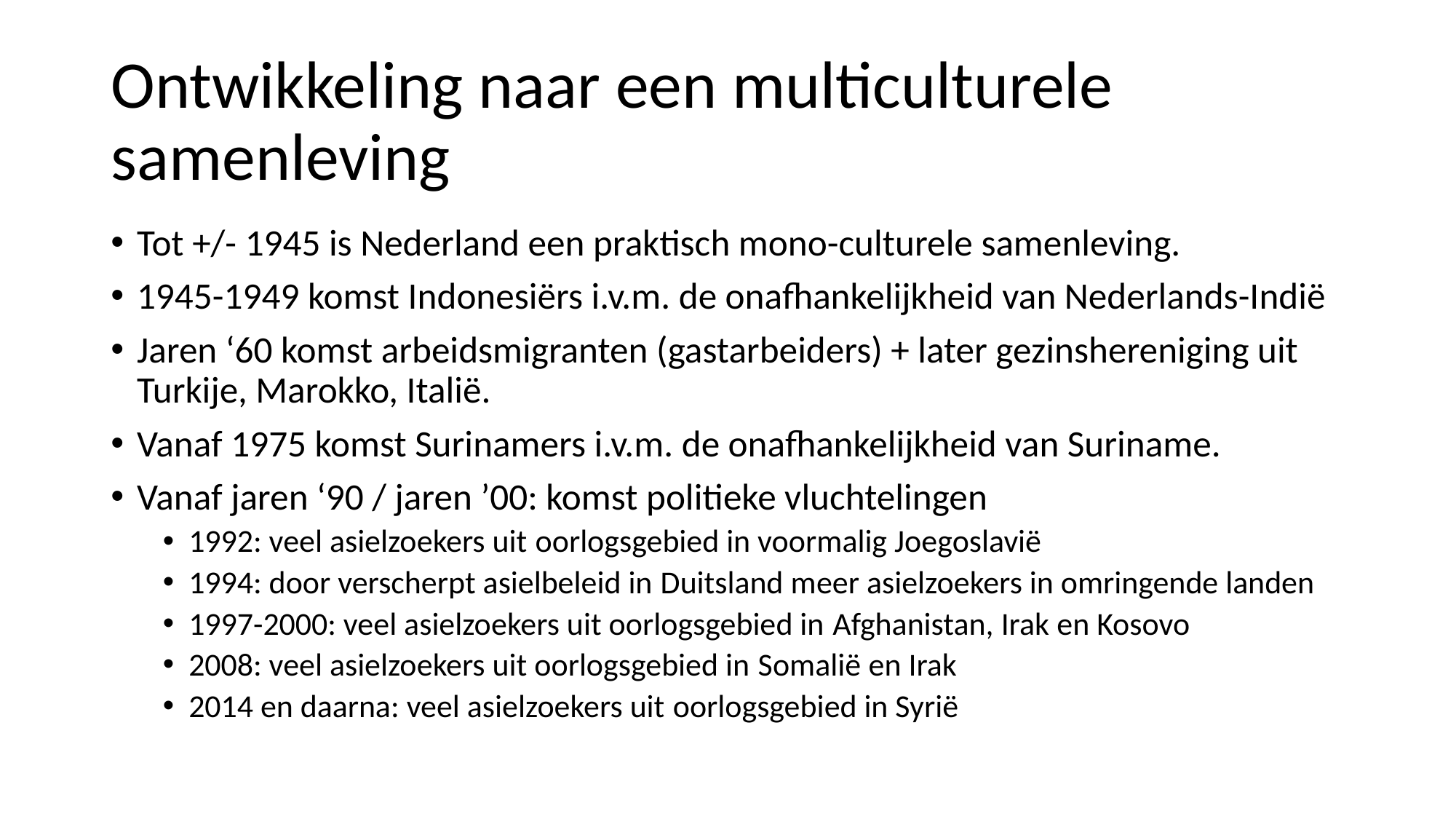

# Ontwikkeling naar een multiculturele samenleving
Tot +/- 1945 is Nederland een praktisch mono-culturele samenleving.
1945-1949 komst Indonesiërs i.v.m. de onafhankelijkheid van Nederlands-Indië
Jaren ‘60 komst arbeidsmigranten (gastarbeiders) + later gezinshereniging uit Turkije, Marokko, Italië.
Vanaf 1975 komst Surinamers i.v.m. de onafhankelijkheid van Suriname.
Vanaf jaren ‘90 / jaren ’00: komst politieke vluchtelingen
1992: veel asielzoekers uit oorlogsgebied in voormalig Joegoslavië
1994: door verscherpt asielbeleid in Duitsland meer asielzoekers in omringende landen
1997-2000: veel asielzoekers uit oorlogsgebied in Afghanistan, Irak en Kosovo
2008: veel asielzoekers uit oorlogsgebied in Somalië en Irak
2014 en daarna: veel asielzoekers uit oorlogsgebied in Syrië